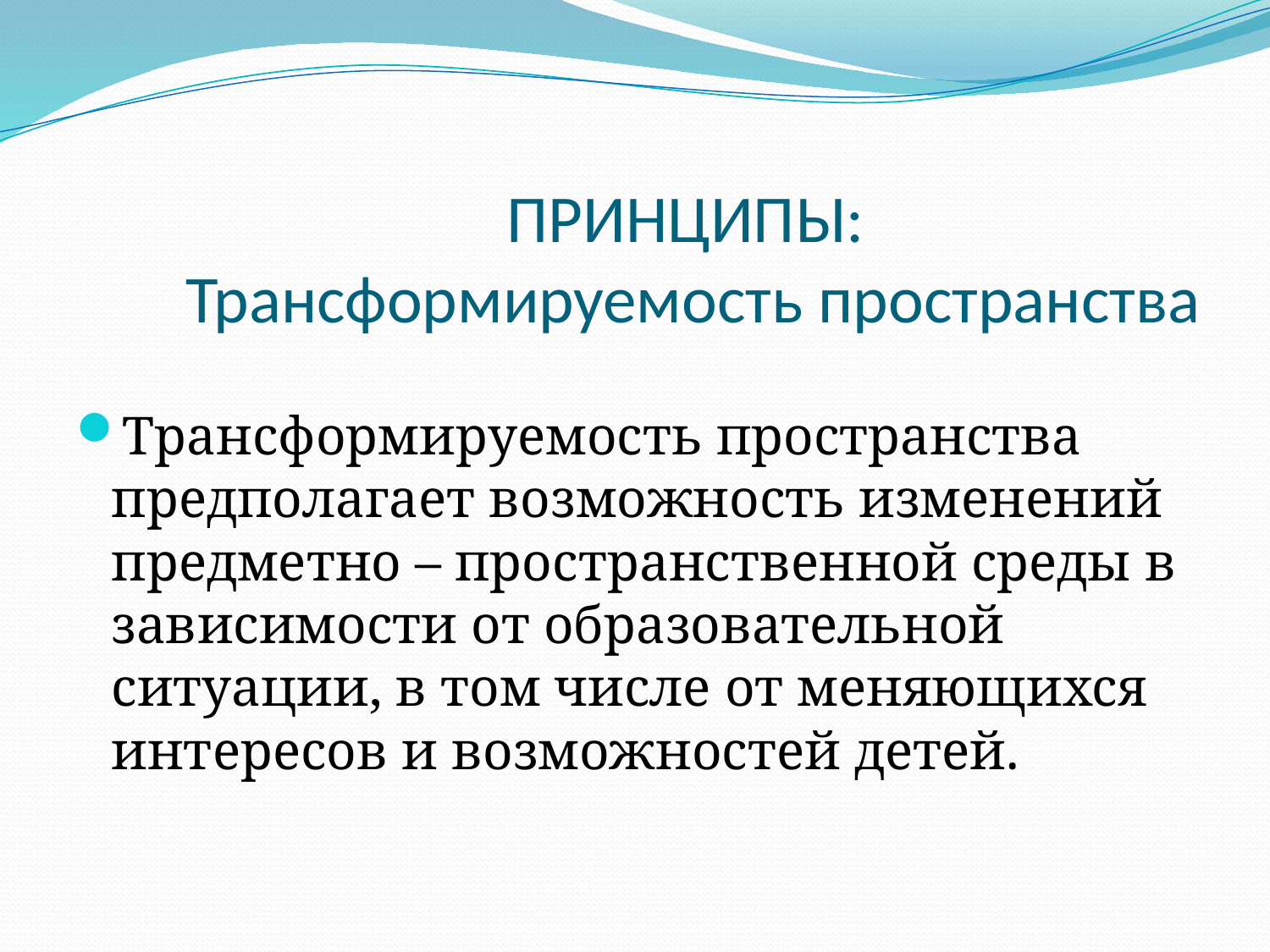

# ПРИНЦИПЫ: Трансформируемость пространства
Трансформируемость пространства предполагает возможность изменений предметно – пространственной среды в зависимости от образовательной ситуации, в том числе от меняющихся интересов и возможностей детей.